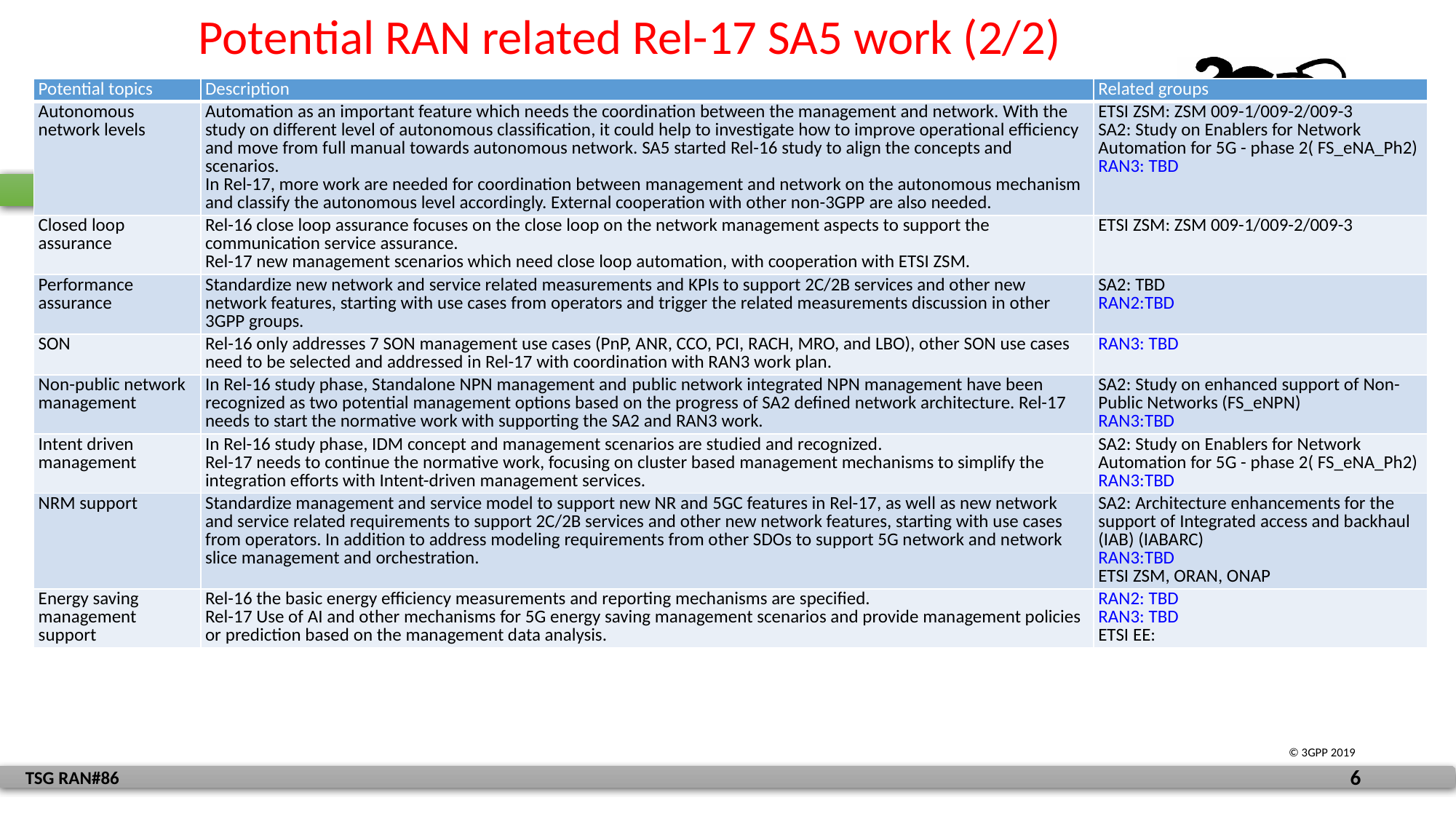

Potential RAN related Rel-17 SA5 work (2/2)
| Potential topics | Description | Related groups |
| --- | --- | --- |
| Autonomous network levels | Automation as an important feature which needs the coordination between the management and network. With the study on different level of autonomous classification, it could help to investigate how to improve operational efficiency and move from full manual towards autonomous network. SA5 started Rel-16 study to align the concepts and scenarios. In Rel-17, more work are needed for coordination between management and network on the autonomous mechanism and classify the autonomous level accordingly. External cooperation with other non-3GPP are also needed. | ETSI ZSM: ZSM 009-1/009-2/009-3 SA2: Study on Enablers for Network Automation for 5G - phase 2( FS\_eNA\_Ph2) RAN3: TBD |
| Closed loop assurance | Rel-16 close loop assurance focuses on the close loop on the network management aspects to support the communication service assurance. Rel-17 new management scenarios which need close loop automation, with cooperation with ETSI ZSM. | ETSI ZSM: ZSM 009-1/009-2/009-3 |
| Performance assurance | Standardize new network and service related measurements and KPIs to support 2C/2B services and other new network features, starting with use cases from operators and trigger the related measurements discussion in other 3GPP groups. | SA2: TBD RAN2:TBD |
| SON | Rel-16 only addresses 7 SON management use cases (PnP, ANR, CCO, PCI, RACH, MRO, and LBO), other SON use cases need to be selected and addressed in Rel-17 with coordination with RAN3 work plan. | RAN3: TBD |
| Non-public network management | In Rel-16 study phase, Standalone NPN management and public network integrated NPN management have been recognized as two potential management options based on the progress of SA2 defined network architecture. Rel-17 needs to start the normative work with supporting the SA2 and RAN3 work. | SA2: Study on enhanced support of Non-Public Networks (FS\_eNPN) RAN3:TBD |
| Intent driven management | In Rel-16 study phase, IDM concept and management scenarios are studied and recognized. Rel-17 needs to continue the normative work, focusing on cluster based management mechanisms to simplify the integration efforts with Intent-driven management services. | SA2: Study on Enablers for Network Automation for 5G - phase 2( FS\_eNA\_Ph2) RAN3:TBD |
| NRM support | Standardize management and service model to support new NR and 5GC features in Rel-17, as well as new network and service related requirements to support 2C/2B services and other new network features, starting with use cases from operators. In addition to address modeling requirements from other SDOs to support 5G network and network slice management and orchestration. | SA2: Architecture enhancements for the support of Integrated access and backhaul (IAB) (IABARC) RAN3:TBD ETSI ZSM, ORAN, ONAP |
| Energy saving management support | Rel-16 the basic energy efficiency measurements and reporting mechanisms are specified. Rel-17 Use of AI and other mechanisms for 5G energy saving management scenarios and provide management policies or prediction based on the management data analysis. | RAN2: TBD RAN3: TBD ETSI EE: |